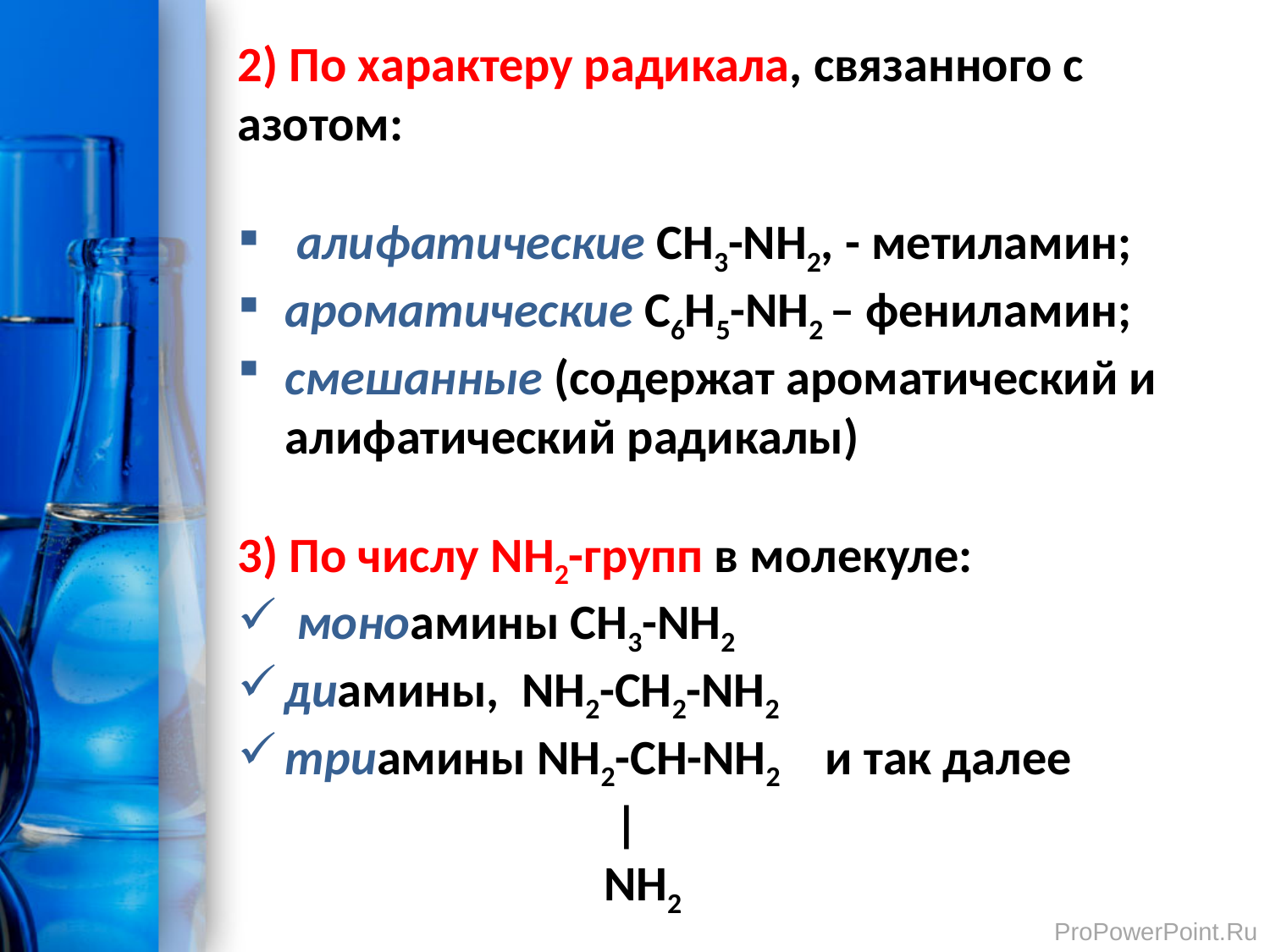

2) По характеру радикала, связанного с азотом:

 алифатические CH3-NН2, - метиламин;
ароматические C6H5-NН2 – фениламин;
смешанные (содержат ароматический и алифатический радикалы)

3) По числу NH2-групп в молекуле:
 моноамины CH3-NН2
диамины,  NH2-CH2-NН2
триамины NH2-CH-NН2    и так далее
		           |
		          NH2